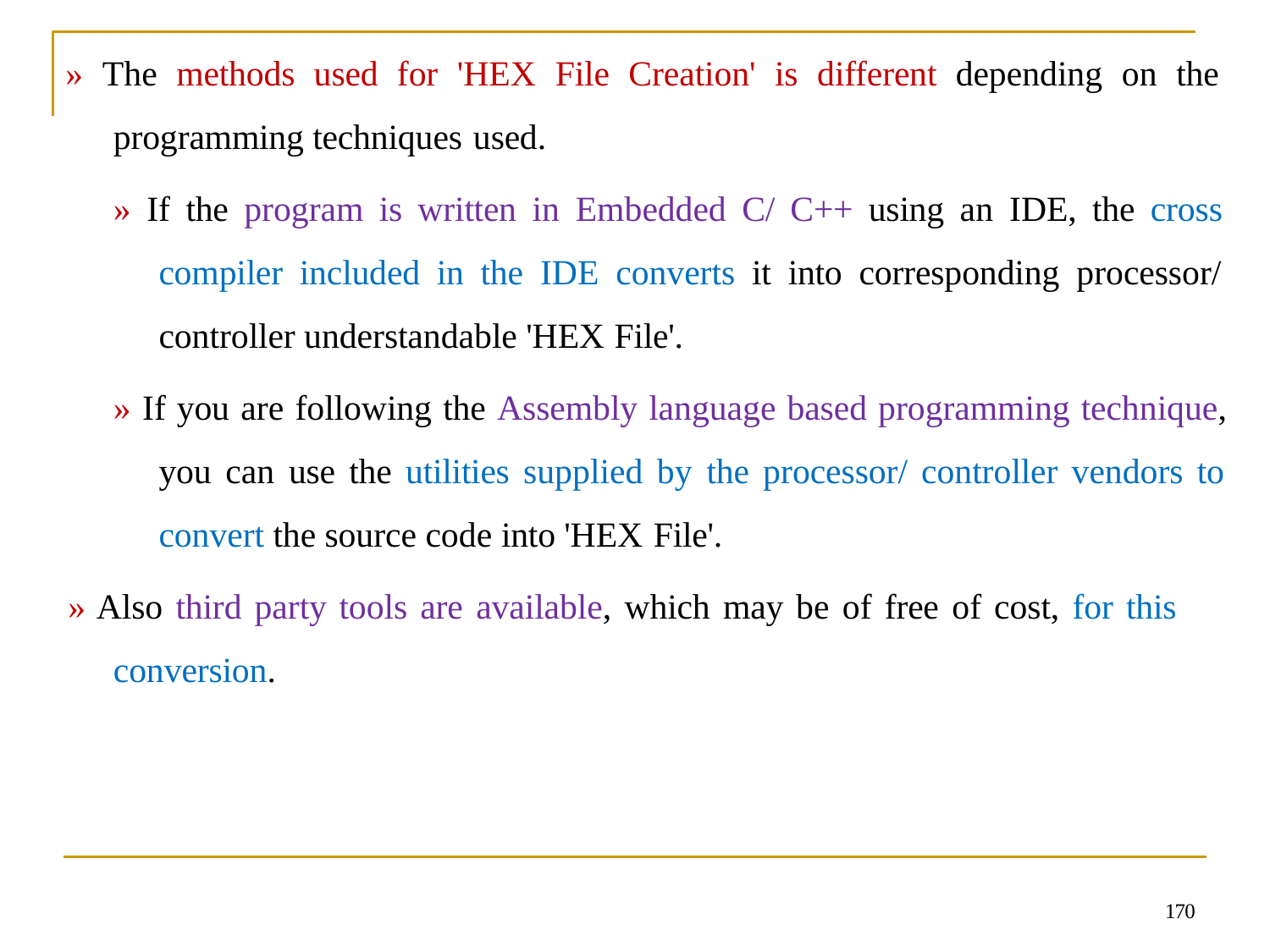

» The methods used for 'HEX File Creation' is different depending on the  programming techniques used.
» If the program is written in Embedded C/ C++ using an IDE, the cross  compiler included in the IDE converts it into corresponding processor/  controller understandable 'HEX File'.
» If you are following the Assembly language based programming technique,  you can use the utilities supplied by the processor/ controller vendors to  convert the source code into 'HEX File'.
» Also third party tools are available, which may be of free of cost, for this
conversion.
170